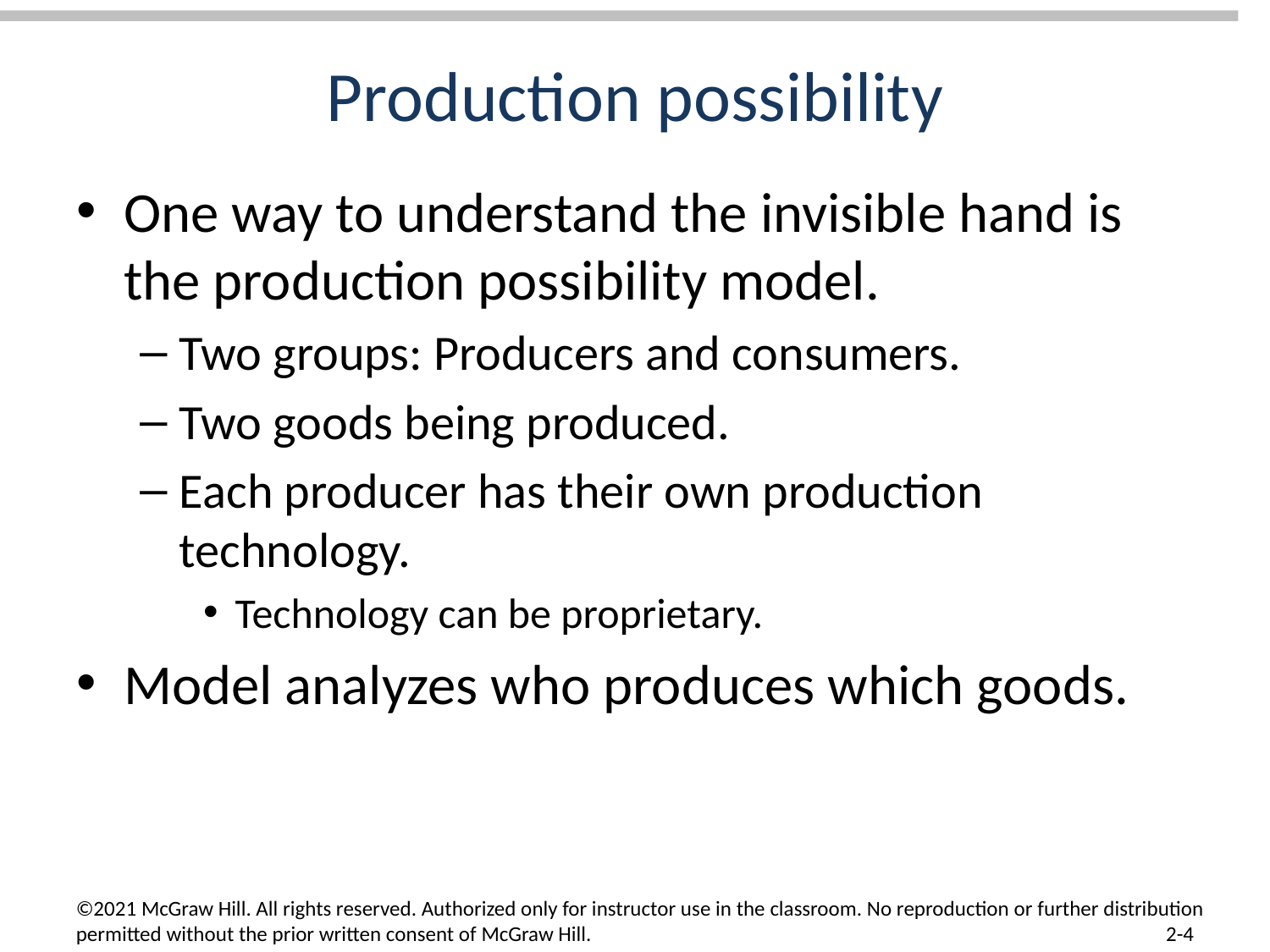

# Production possibility
One way to understand the invisible hand is the production possibility model.
Two groups: Producers and consumers.
Two goods being produced.
Each producer has their own production technology.
Technology can be proprietary.
Model analyzes who produces which goods.